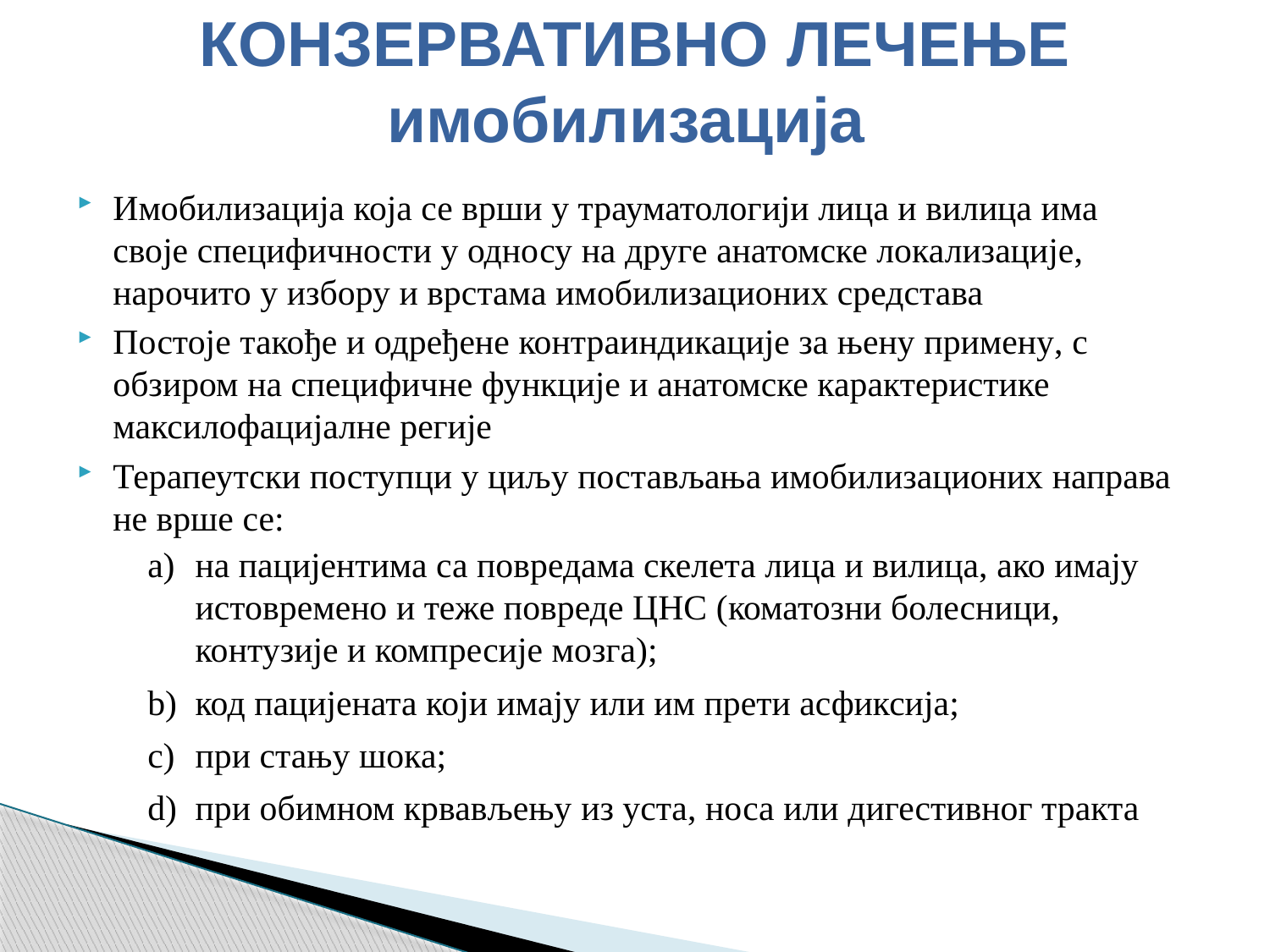

# КОНЗЕРВАТИВНО ЛЕЧЕЊЕ имобилизација
Имобилизација која се врши у трауматологији лица и вилица има своје специфичности у односу на друге анатомске локализације, нарочито у избору и врстама имобилизационих средстава
Постоје такође и одређене контраиндикације за њену примену, с обзиром на специфичне функције и анатомске карактеристике максилофацијалне регије
Терапеутски поступци у циљу постављања имобилизационих направа не врше се:
на пацијентима са повредама скелета лица и вилица, ако имају истовремено и теже повреде ЦНС (коматозни болесници, контузије и компресије мозга);
код пацијената који имају или им прети асфиксија;
при стању шока;
при обимном крвављењу из уста, носа или дигестивног тракта